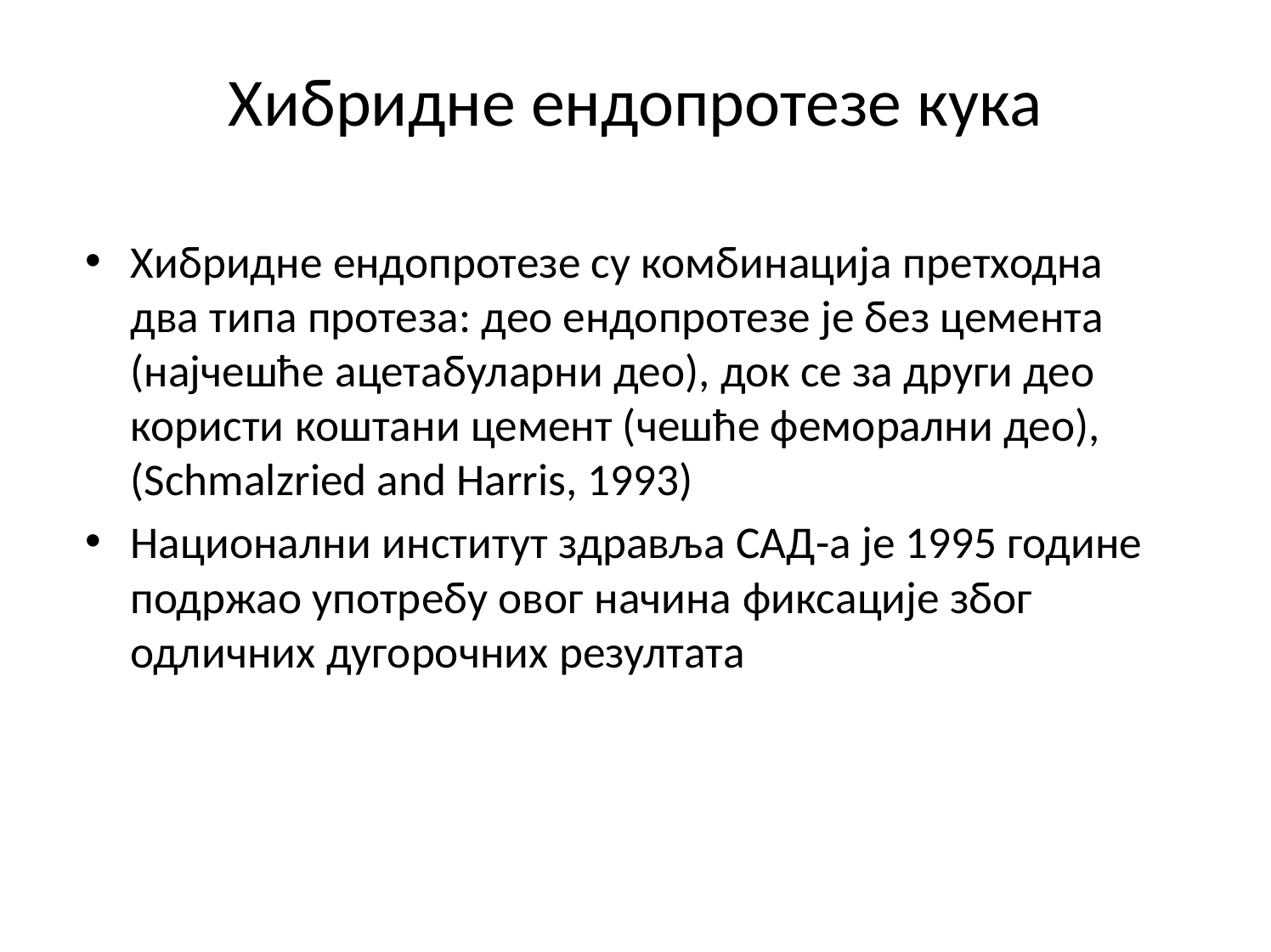

# Хибридне ендопротезе кука
Хибридне ендопротезе су комбинација претходна два типа протеза: део ендопротезе је без цемента (најчешће ацетабуларни део), док се за други део користи коштани цемент (чешће фемoрални део), (Schmalzried and Harris, 1993)
Национални институт здравља САД-а је 1995 године подржао употребу овог начина фиксације због одличних дугорочних резултата